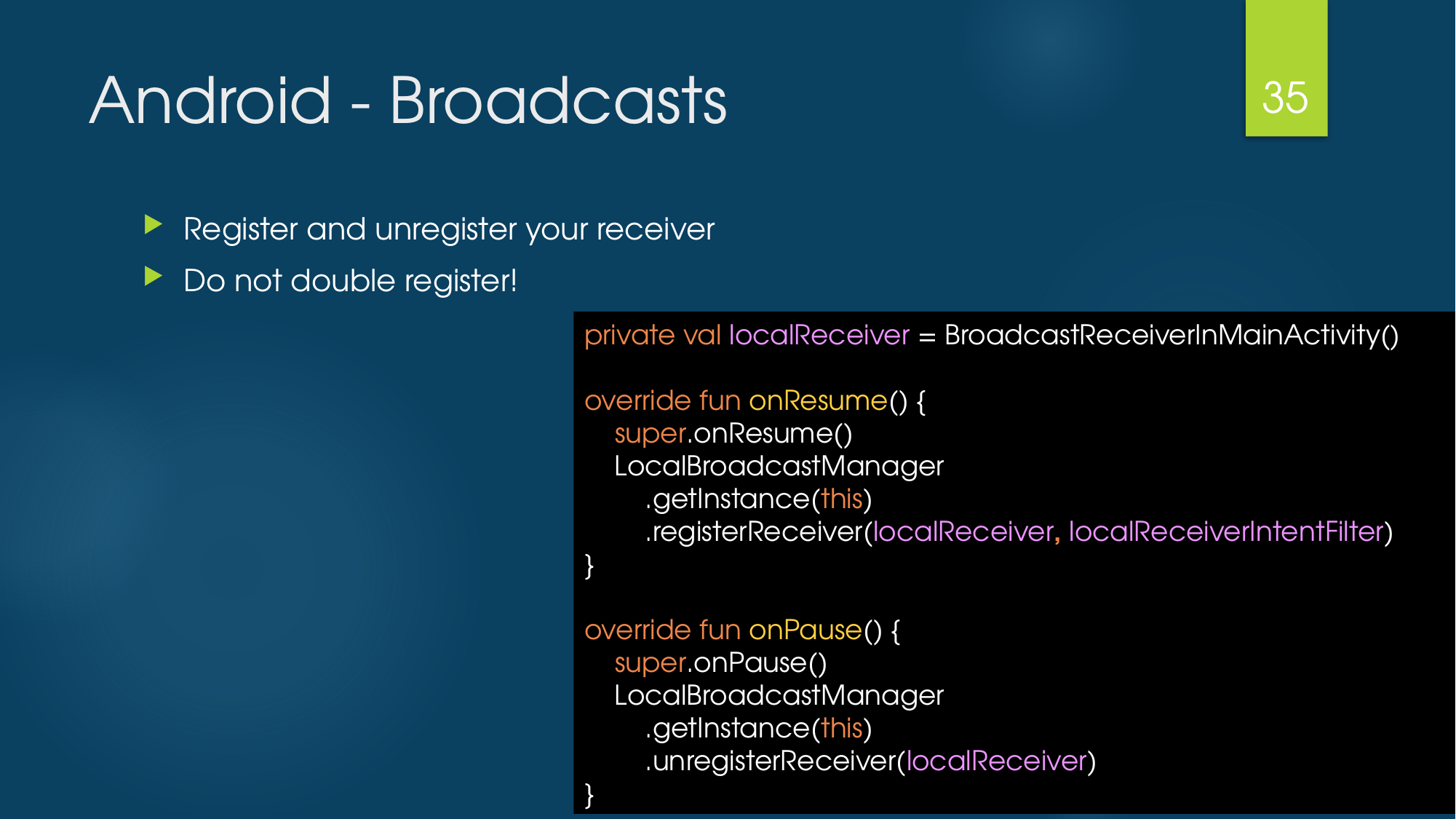

35
# Android - Broadcasts
Register and unregister your receiver
Do not double register!
private val localReceiver = BroadcastReceiverInMainActivity()
override fun onResume() {
    super.onResume()
    LocalBroadcastManager
        .getInstance(this)
        .registerReceiver(localReceiver, localReceiverIntentFilter)
}
override fun onPause() {
    super.onPause()
    LocalBroadcastManager
        .getInstance(this)
        .unregisterReceiver(localReceiver)
}